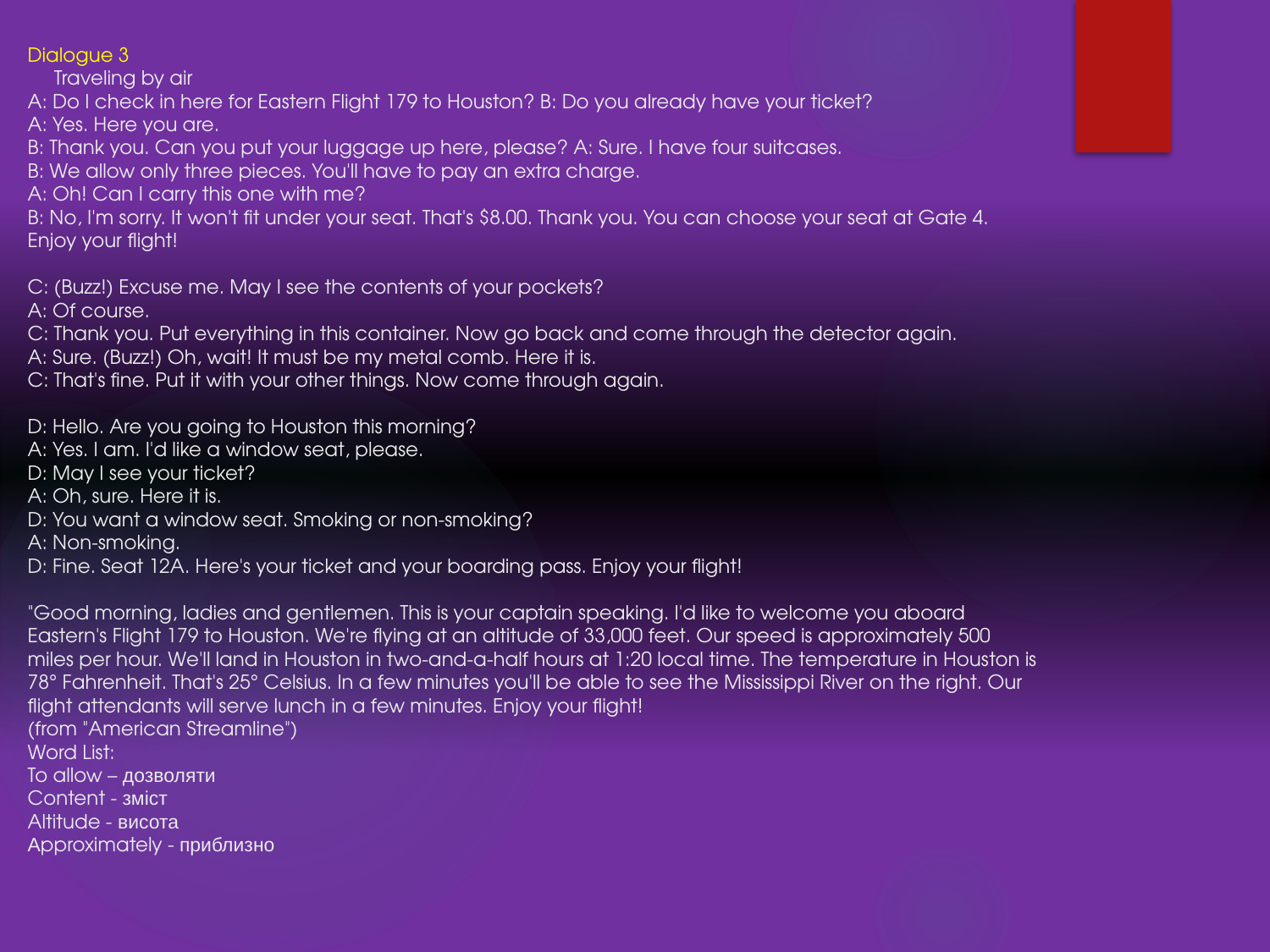

# Dialogue 3 Traveling by air A: Do I check in here for Eastern Flight 179 to Houston? B: Do you already have your ticket? A: Yes. Here you are. B: Thank you. Can you put your luggage up here, please? A: Sure. I have four suitcases. B: We allow only three pieces. You'll have to pay an extra charge. A: Oh! Can I carry this one with me? B: No, I'm sorry. It won't fit under your seat. That's $8.00. Thank you. You can choose your seat at Gate 4. Enjoy your flight!   C: (Buzz!) Excuse me. May I see the contents of your pockets? A: Of course. C: Thank you. Put everything in this container. Now go back and come through the detector again. A: Sure. (Buzz!) Oh, wait! It must be my metal comb. Here it is. C: That's fine. Put it with your other things. Now come through again.   D: Hello. Are you going to Houston this morning? A: Yes. I am. I'd like a window seat, please. D: May I see your ticket? A: Oh, sure. Here it is. D: You want a window seat. Smoking or non-smoking? A: Non-smoking. D: Fine. Seat 12A. Here's your ticket and your boarding pass. Enjoy your flight!   "Good morning, ladies and gentlemen. This is your captain speaking. I'd like to welcome you aboard Eastern's Flight 179 to Houston. We're flying at an altitude of 33,000 feet. Our speed is approximately 500 miles per hour. We'll land in Houston in two-and-a-half hours at 1:20 local time. The temperature in Houston is 78° Fahrenheit. That's 25° Celsius. In a few minutes you'll be able to see the Mississippi River on the right. Our flight attendants will serve lunch in a few minutes. Enjoy your flight! (from "American Streamline") Word List: To allow – дозволяти Content - зміст Altitude - висота Аpproximately - приблизно